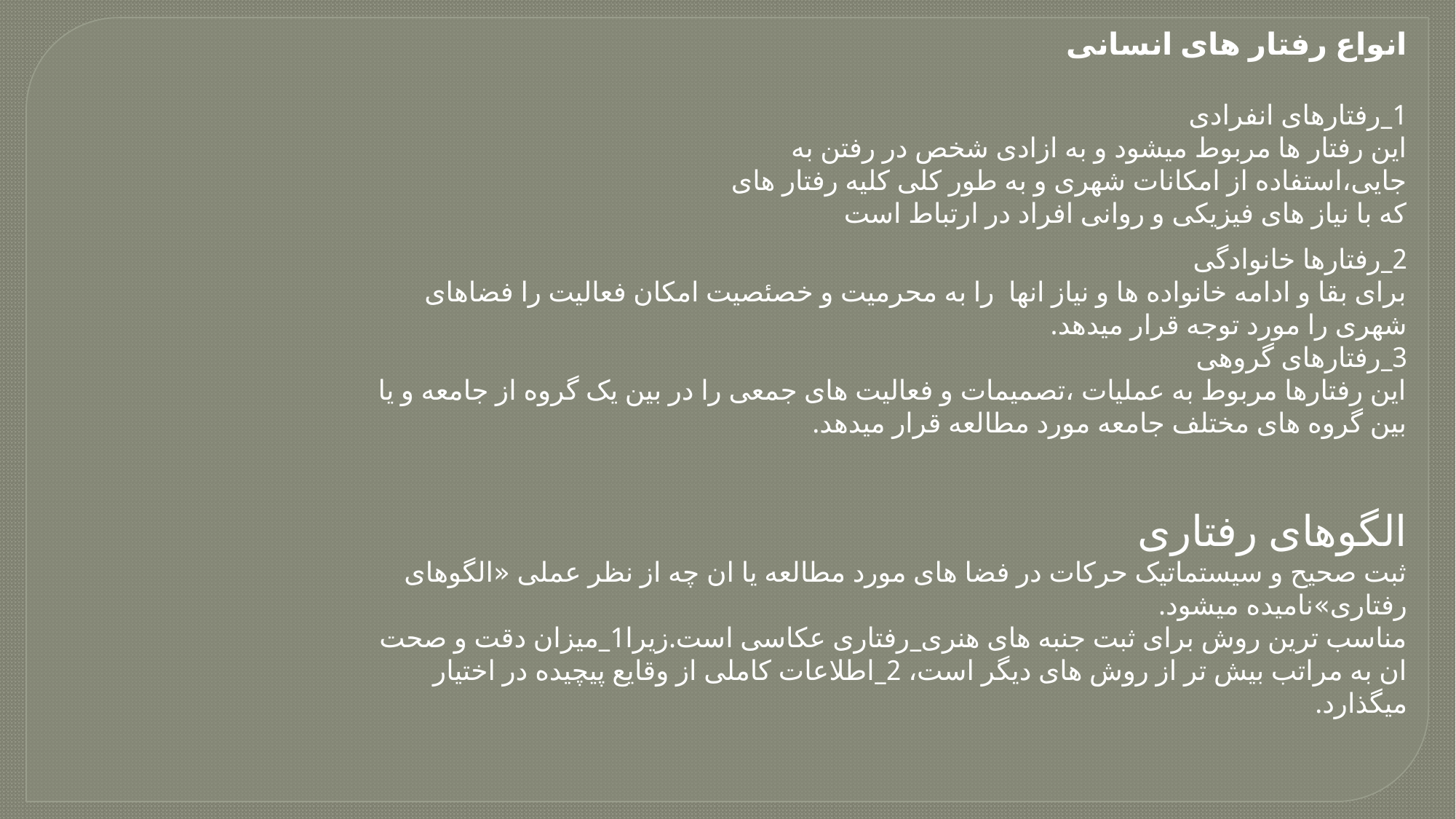

انواع رفتار های انسانی

1_رفتارهای انفرادی
این رفتار ها مربوط میشود و به ازادی شخص در رفتن به جایی،استفاده از امکانات شهری و به طور کلی کلیه رفتار های که با نیاز های فیزیکی و روانی افراد در ارتباط است
2_رفتارها خانوادگی
برای بقا و ادامه خانواده ها و نیاز انها  را به محرمیت و خصئصیت امکان فعالیت را فضاهای شهری را مورد توجه قرار میدهد.
3_رفتارهای گروهی
این رفتارها مربوط به عملیات ،تصمیمات و فعالیت های جمعی را در بین یک گروه از جامعه و یا بین گروه های مختلف جامعه مورد مطالعه قرار میدهد.

الگوهای رفتاری
ثبت صحیح و سیستماتیک حرکات در فضا های مورد مطالعه یا ان چه از نظر عملی «الگوهای رفتاری»نامیده میشود.
مناسب ترین روش برای ثبت جنبه های هنری_رفتاری عکاسی است.زیرا1_میزان دقت و صحت ان به مراتب بیش تر از روش های دیگر است، 2_اطلاعات کاملی از وقایع پیچیده در اختیار میگذارد.